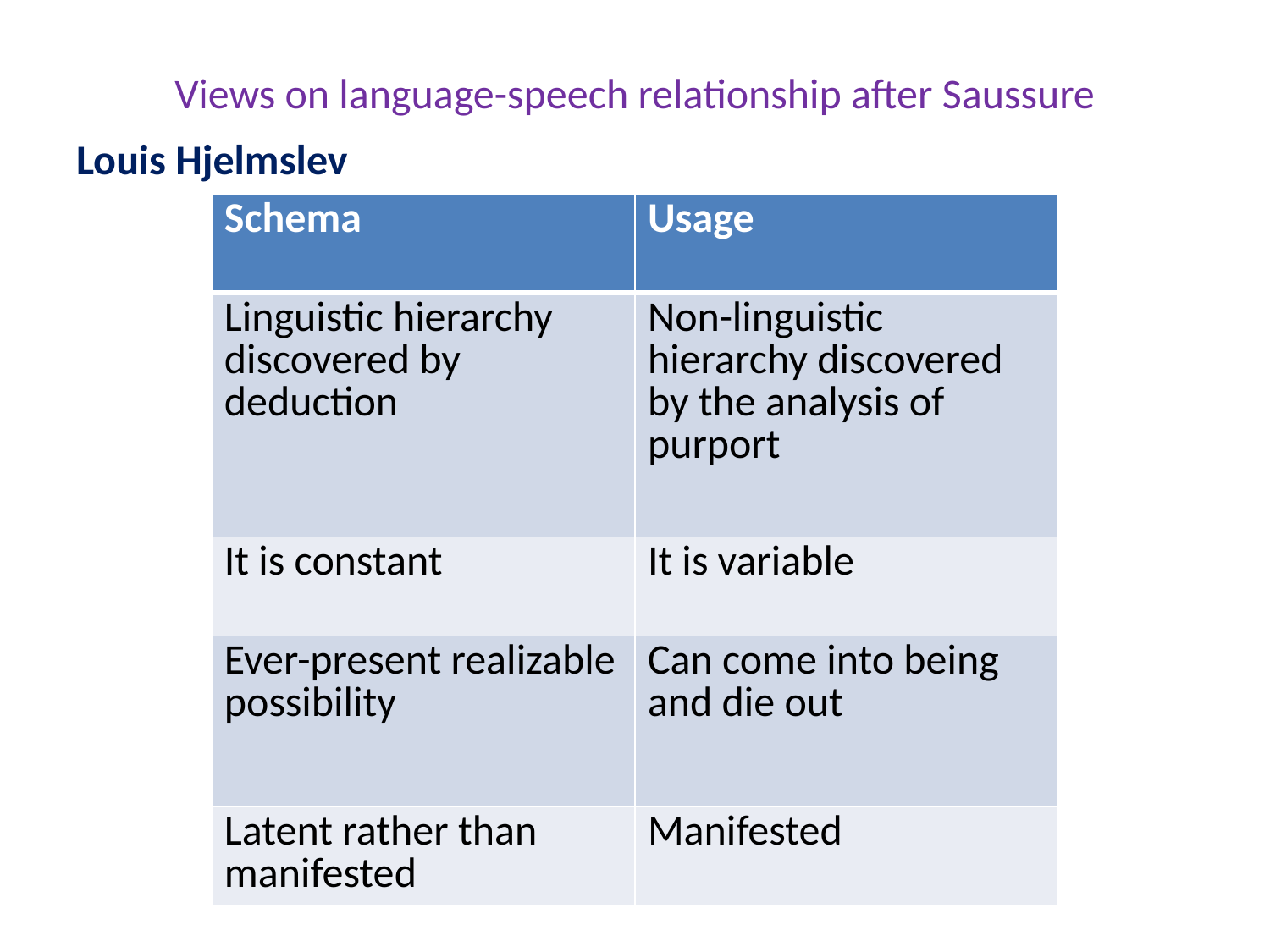

# Views on language-speech relationship after Saussure
Louis Hjelmslev

| Schema | Usage |
| --- | --- |
| Linguistic hierarchy discovered by deduction | Non-linguistic hierarchy discovered by the analysis of purport |
| It is constant | It is variable |
| Ever-present realizable possibility | Can come into being and die out |
| Latent rather than manifested | Manifested |